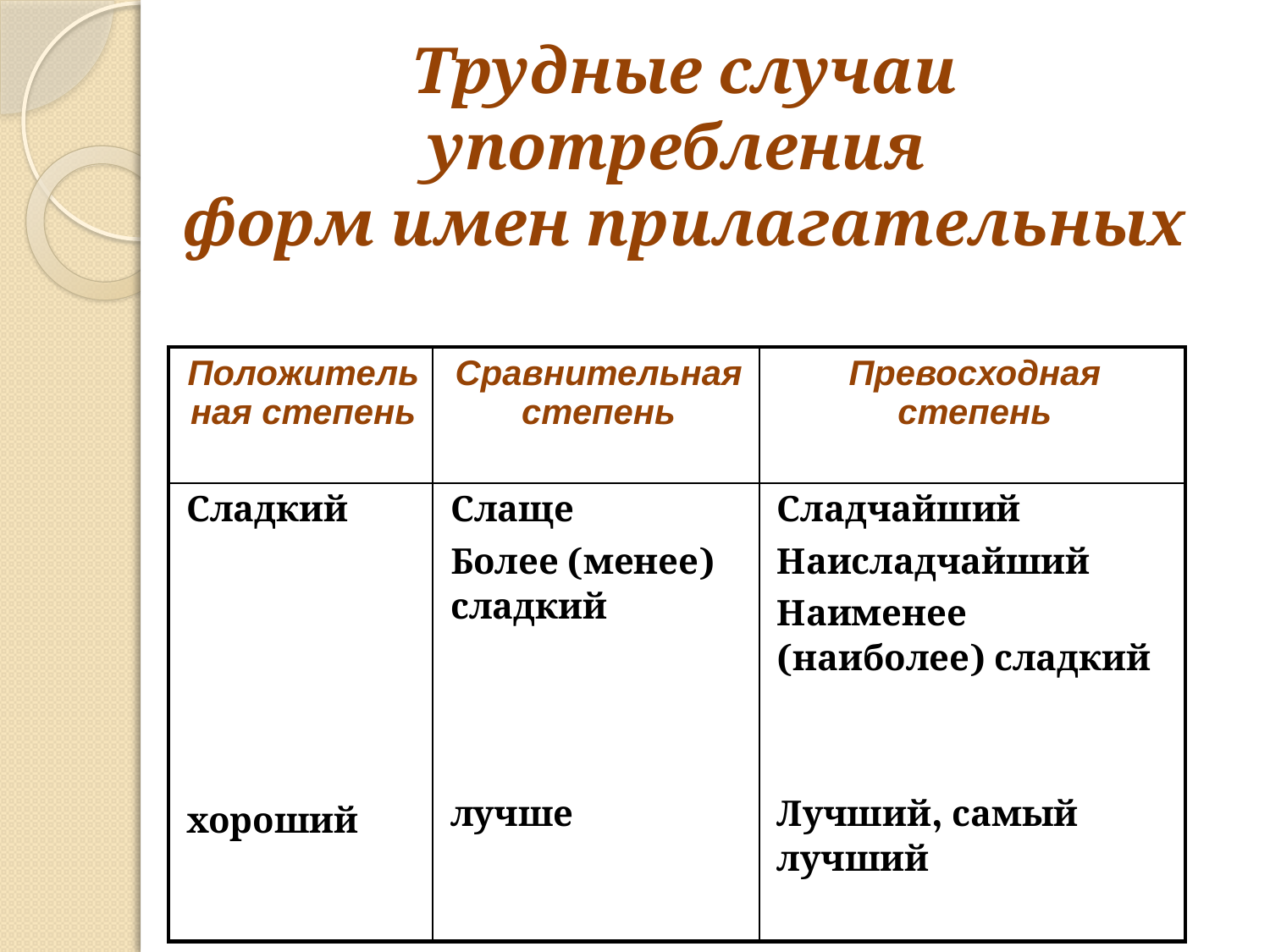

# Трудные случаи употребления форм имен прилагательных
| Положительная степень | Сравнительная степень | Превосходная степень |
| --- | --- | --- |
| Сладкий хороший | Слаще Более (менее) сладкий лучше | Сладчайший Наисладчайший Наименее (наиболее) сладкий Лучший, самый лучший |